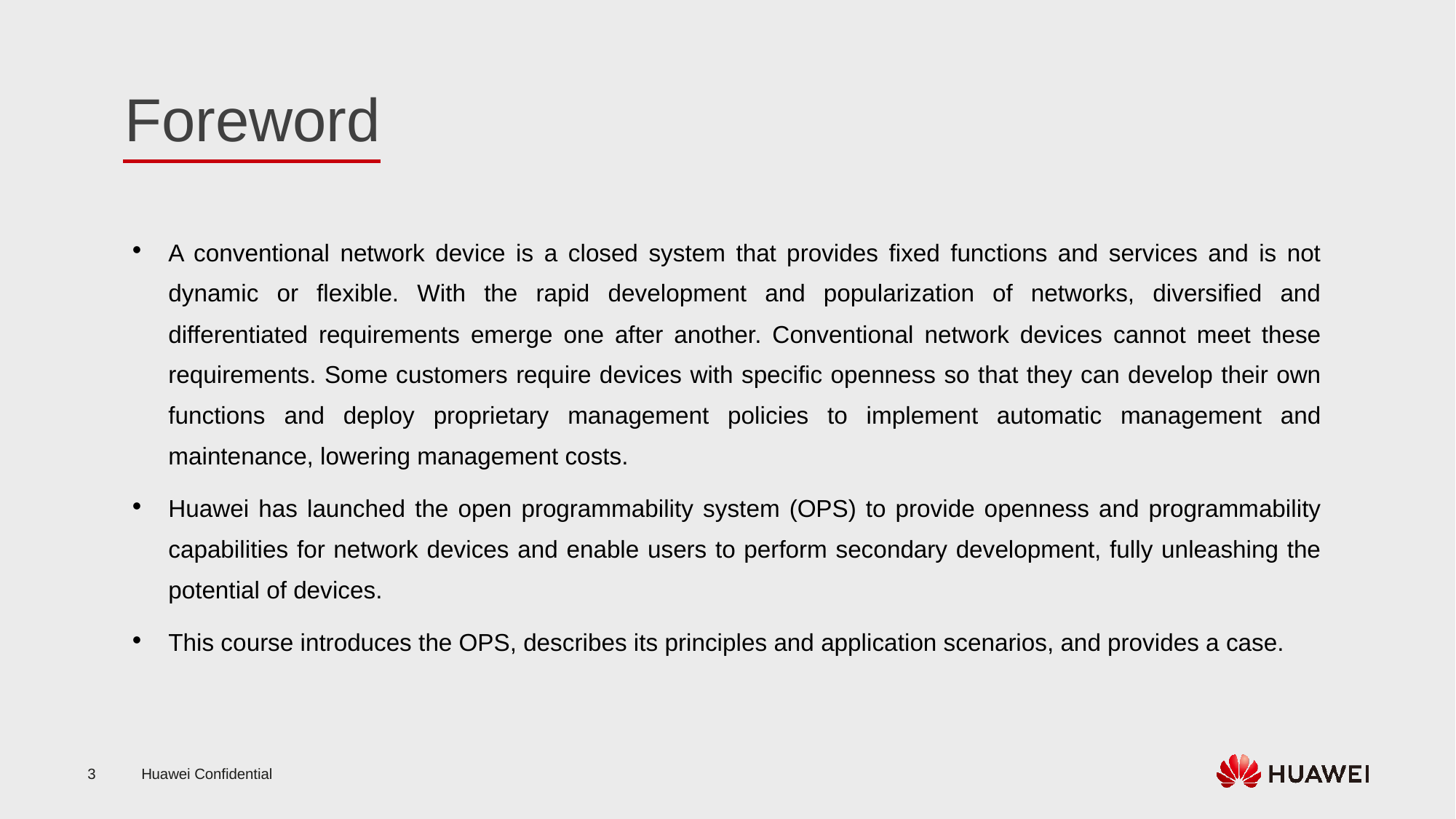

A conventional network device is a closed system that provides fixed functions and services and is not dynamic or flexible. With the rapid development and popularization of networks, diversified and differentiated requirements emerge one after another. Conventional network devices cannot meet these requirements. Some customers require devices with specific openness so that they can develop their own functions and deploy proprietary management policies to implement automatic management and maintenance, lowering management costs.
Huawei has launched the open programmability system (OPS) to provide openness and programmability capabilities for network devices and enable users to perform secondary development, fully unleashing the potential of devices.
This course introduces the OPS, describes its principles and application scenarios, and provides a case.